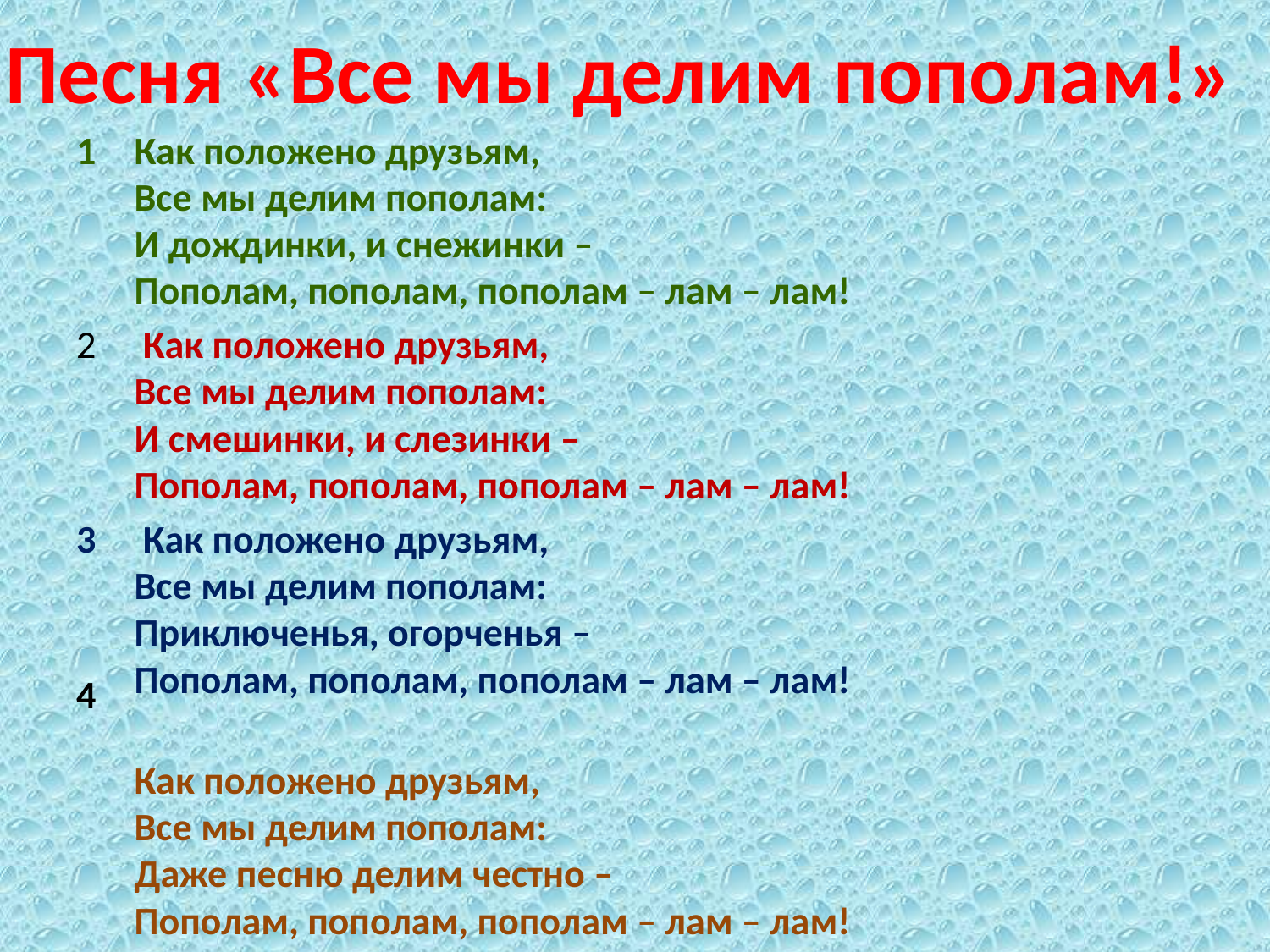

# Песня «Все мы делим пополам!»
Как положено друзьям,
Все мы делим пополам:
И дождинки, и снежинки –
Пополам, пополам, пополам – лам – лам!
 Как положено друзьям,
Все мы делим пополам:
И смешинки, и слезинки –
Пополам, пополам, пополам – лам – лам!
 Как положено друзьям,
Все мы делим пополам:
Приключенья, огорченья –
Пополам, пополам, пополам – лам – лам!
Как положено друзьям,
Все мы делим пополам:
Даже песню делим честно –
Пополам, пополам, пополам – лам – лам!